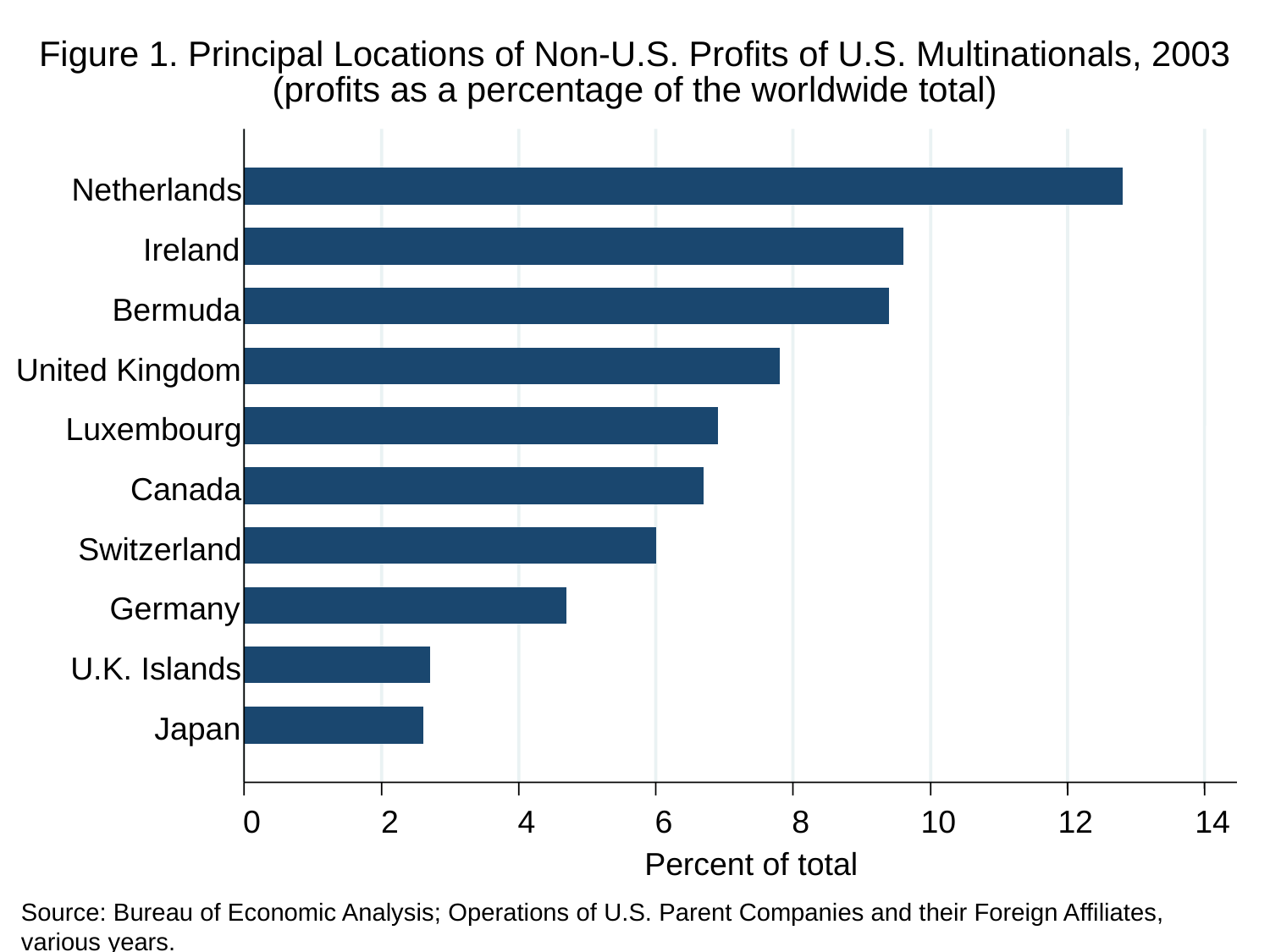

Figure 1. Principal Locations of Non-U.S. Profits of U.S. Multinationals, 2003
(profits as a percentage of the worldwide total)

Netherlands

Ireland

Bermuda

United Kingdom

Luxembourg

Canada

Switzerland

Germany

U.K. Islands

Japan

0
2
4
6
8
10
12
14
Percent of total
Source: Bureau of Economic Analysis; Operations of U.S. Parent Companies and their Foreign Affiliates, various years.